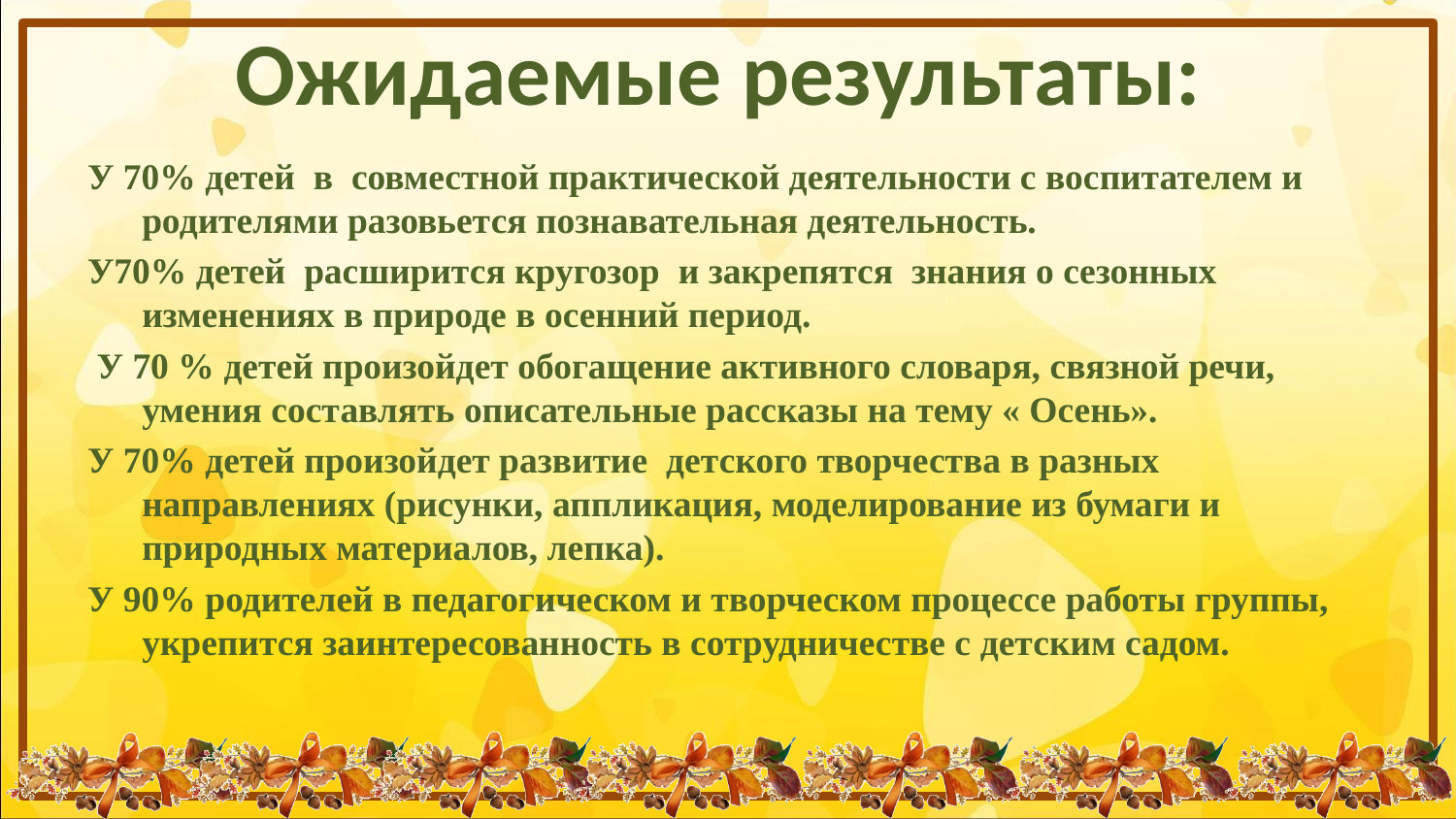

# Ожидаемые результаты:
У 70% детей  в  совместной практической деятельности с воспитателем и родителями разовьется познавательная деятельность.
У70% детей  расширится кругозор  и закрепятся  знания о сезонных изменениях в природе в осенний период.
 У 70 % детей произойдет обогащение активного словаря, связной речи, умения составлять описательные рассказы на тему « Осень».
У 70% детей произойдет развитие  детского творчества в разных направлениях (рисунки, аппликация, моделирование из бумаги и природных материалов, лепка).
У 90% родителей в педагогическом и творческом процессе работы группы, укрепится заинтересованность в сотрудничестве с детским садом.